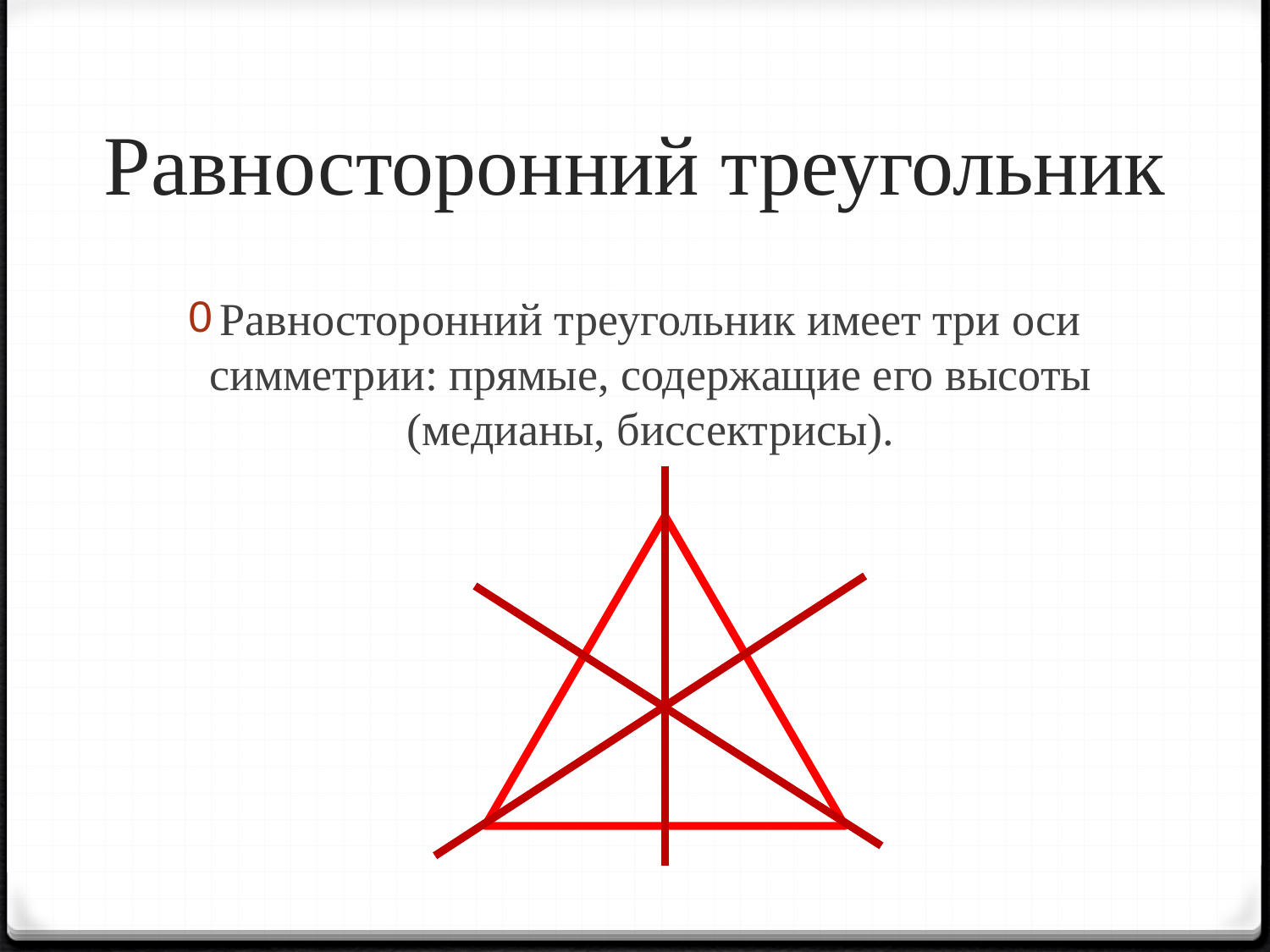

# Равносторонний треугольник
Равносторонний треугольник имеет три оси симметрии: прямые, содержащие его высоты (медианы, биссектрисы).